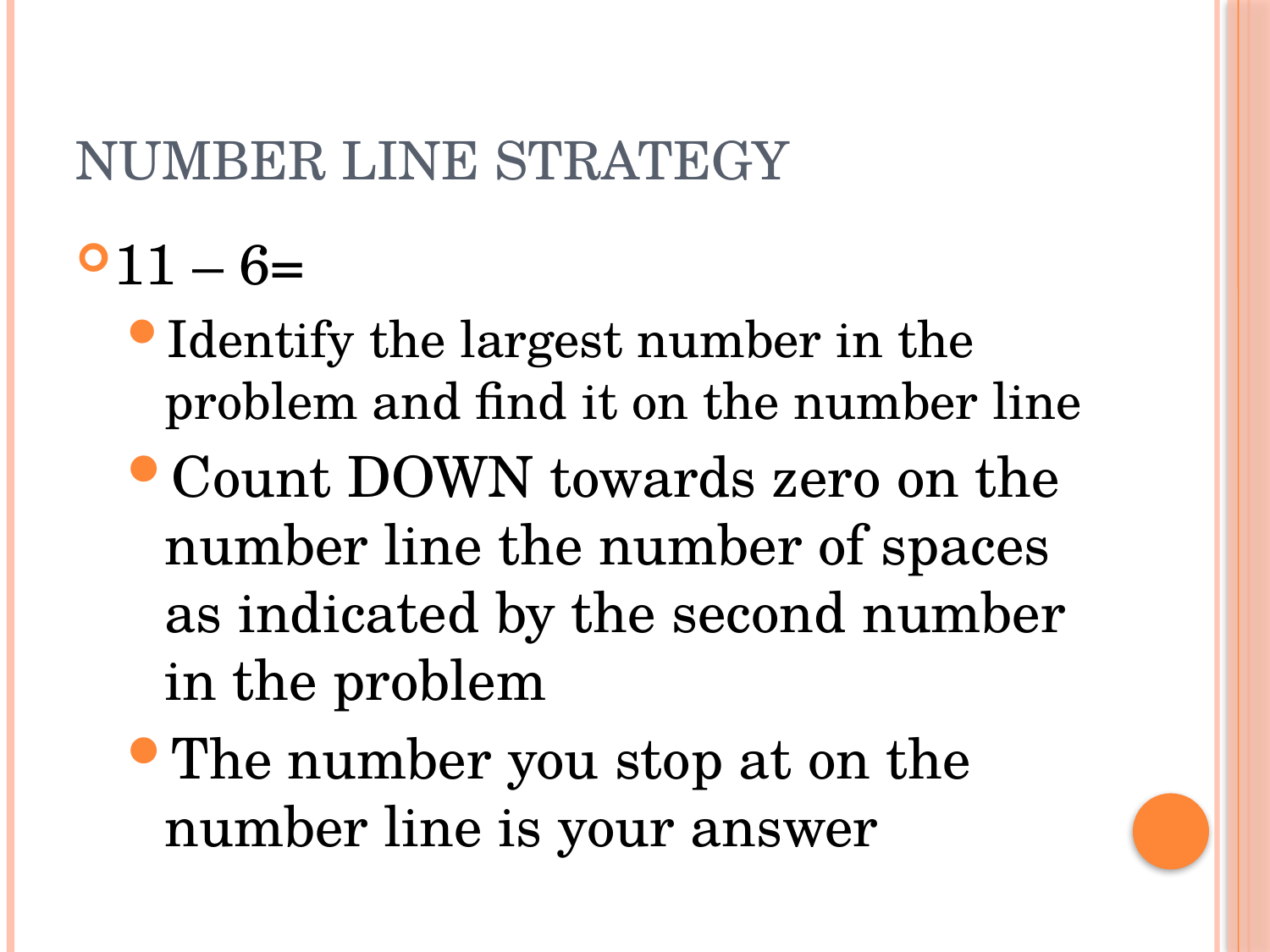

# Number line Strategy
11 – 6=
Identify the largest number in the problem and find it on the number line
Count DOWN towards zero on the number line the number of spaces as indicated by the second number in the problem
The number you stop at on the number line is your answer